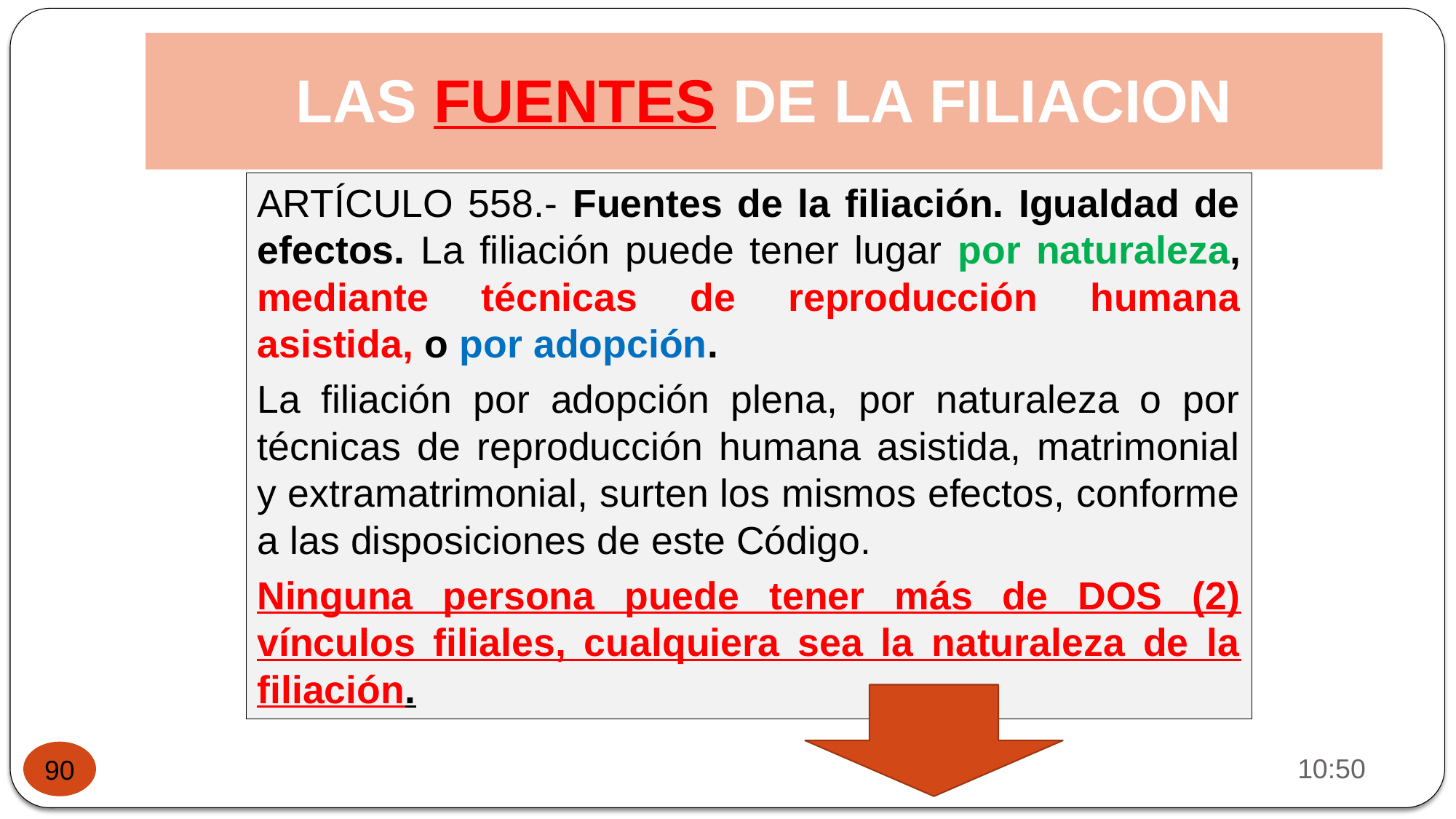

# LAS FUENTES DE LA FILIACION
ARTÍCULO 558.- Fuentes de la filiación. Igualdad de efectos. La filiación puede tener lugar por naturaleza, mediante técnicas de reproducción humana asistida, o por adopción.
La filiación por adopción plena, por naturaleza o por técnicas de reproducción humana asistida, matrimonial y extramatrimonial, surten los mismos efectos, conforme a las disposiciones de este Código.
Ninguna persona puede tener más de DOS (2) vínculos filiales, cualquiera sea la naturaleza de la filiación.

10:50
90